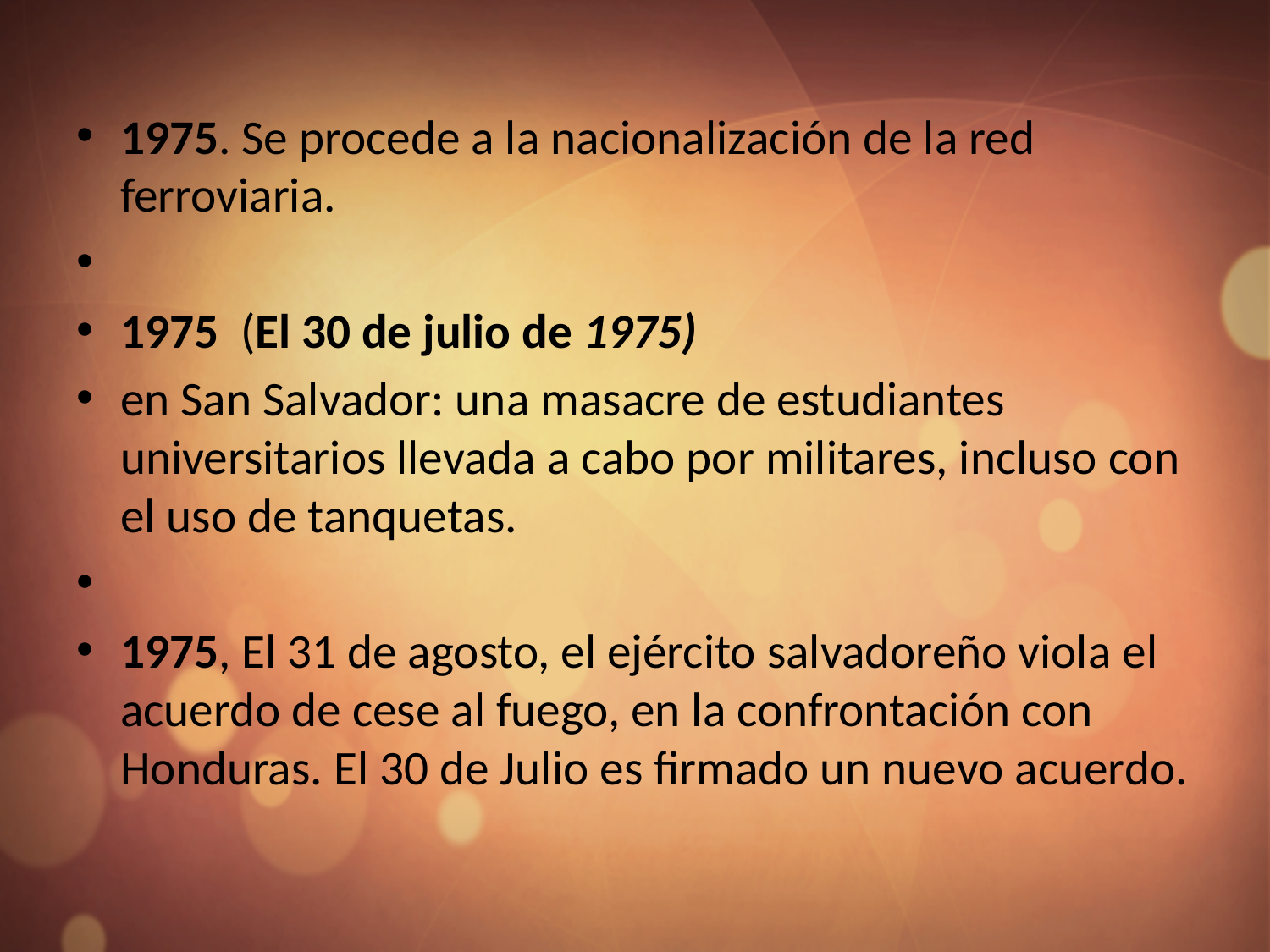

1975. Se procede a la nacionalización de la red ferroviaria.

1975  (El 30 de julio de 1975)
en San Salvador: una masacre de estudiantes universitarios llevada a cabo por militares, incluso con el uso de tanquetas.

1975, El 31 de agosto, el ejército salvadoreño viola el acuerdo de cese al fuego, en la confrontación con Honduras. El 30 de Julio es firmado un nuevo acuerdo.